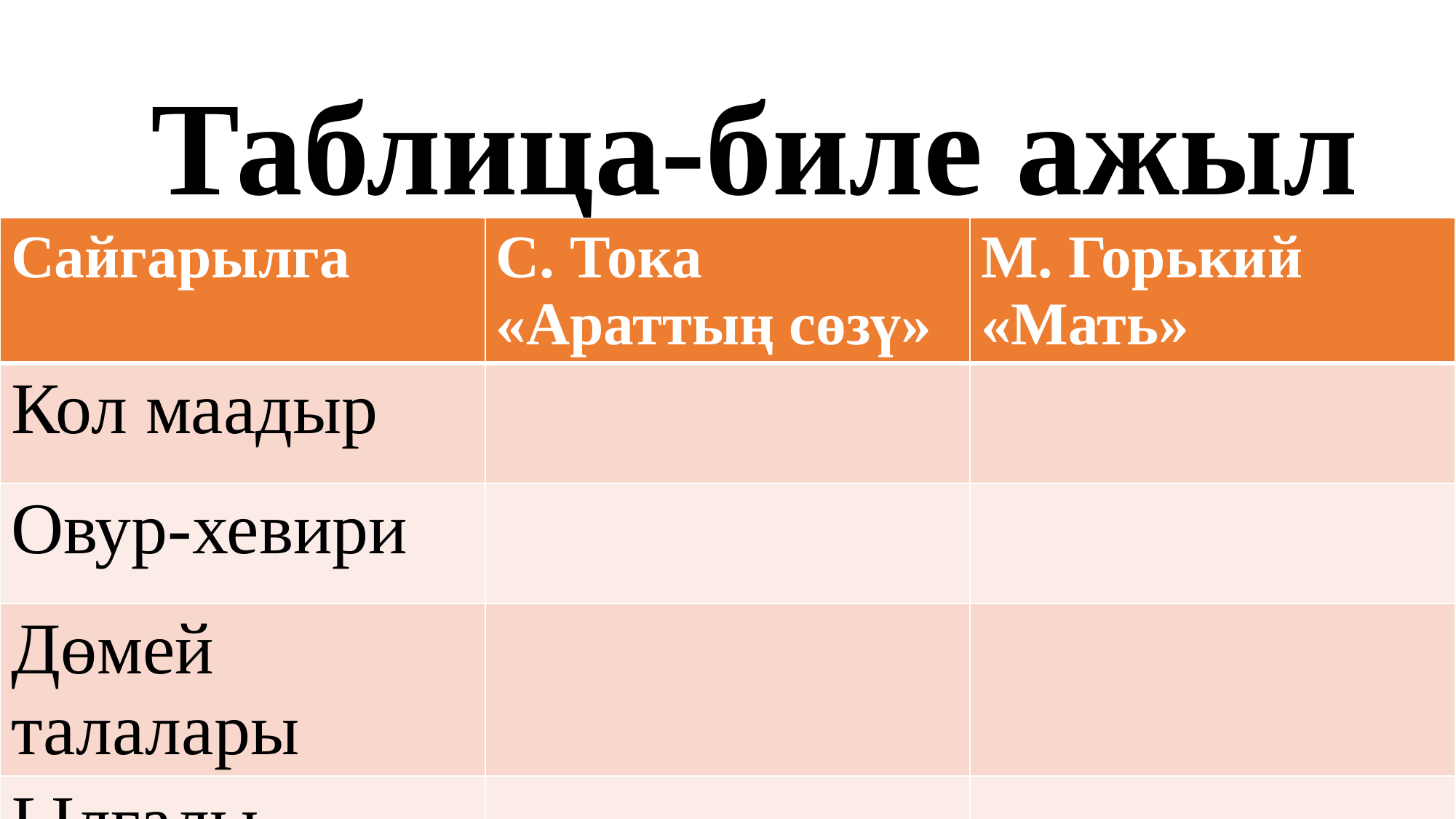

# Таблица-биле ажыл
| Сайгарылга | С. Тока «Араттың сөзү» | М. Горький «Мать» |
| --- | --- | --- |
| Кол маадыр |  |  |
| Овур-хевири |  |  |
| Дөмей талалары |  |  |
| Ылгалы |  |  |